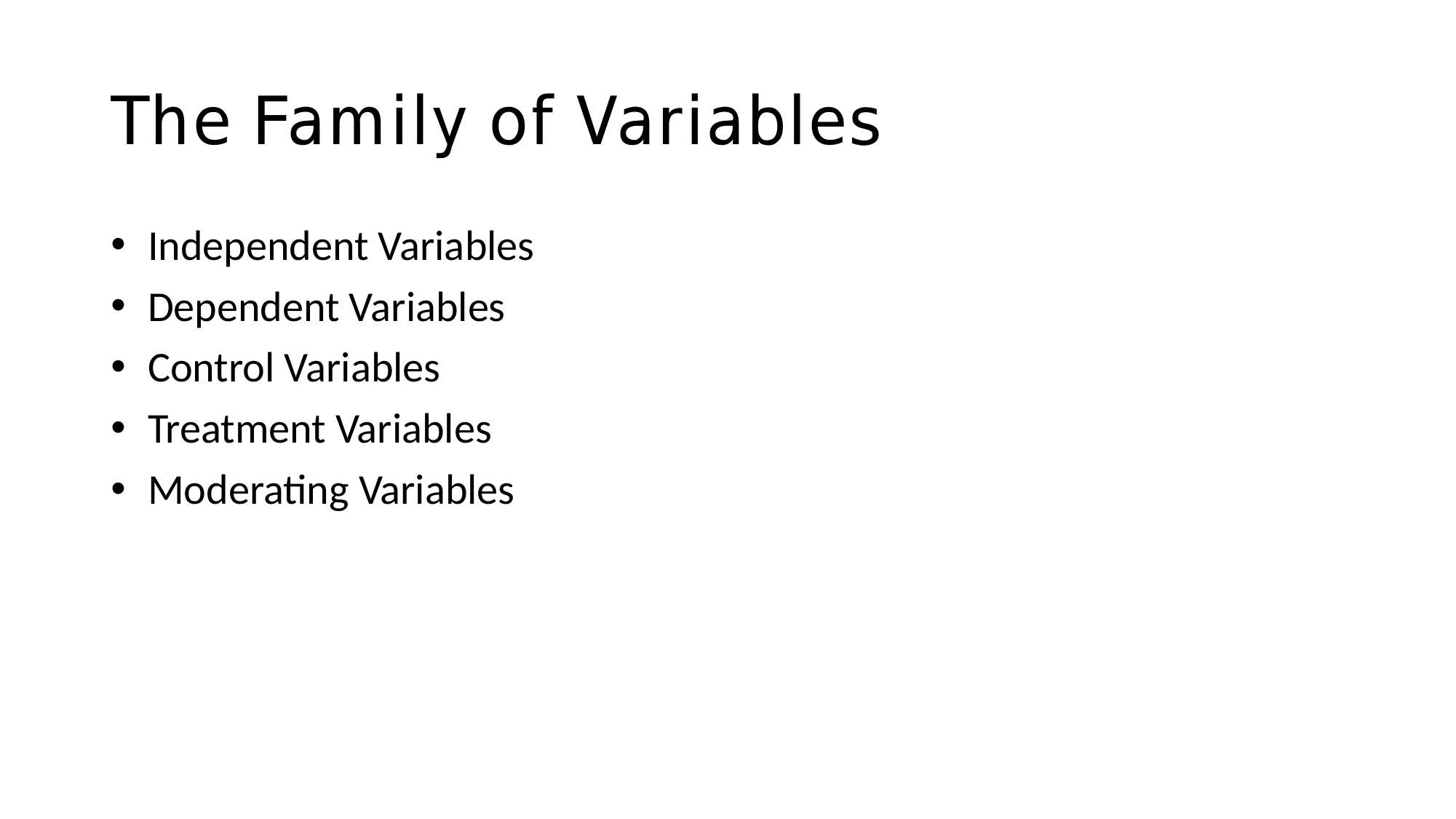

# The Family of Variables
 Independent Variables
 Dependent Variables
 Control Variables
 Treatment Variables
 Moderating Variables